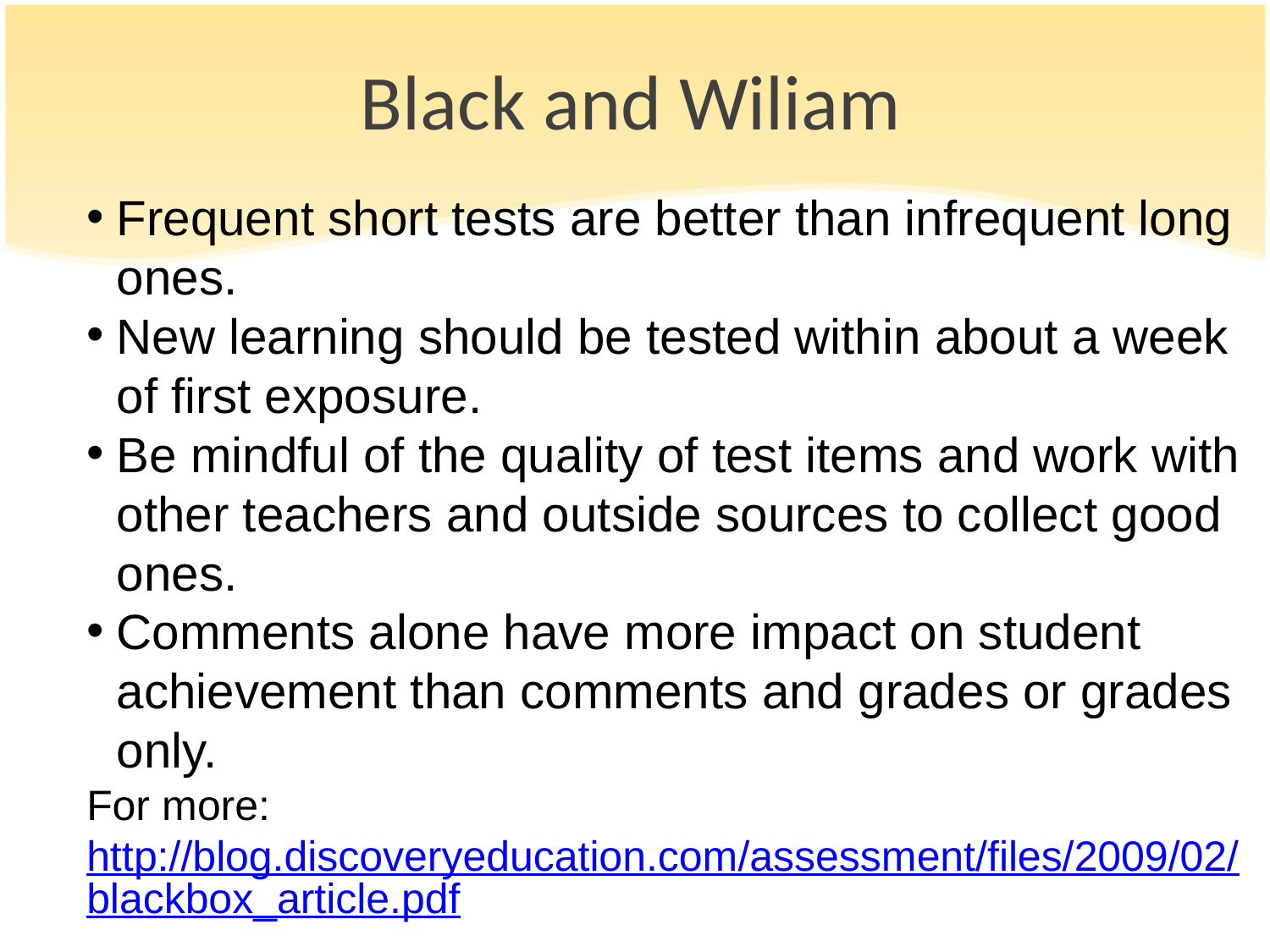

# Black and Wiliam
Frequent short tests are better than infrequent long ones.
New learning should be tested within about a week of first exposure.
Be mindful of the quality of test items and work with other teachers and outside sources to collect good ones.
Comments alone have more impact on student achievement than comments and grades or grades only.
For more: http://blog.discoveryeducation.com/assessment/files/2009/02/blackbox_article.pdf